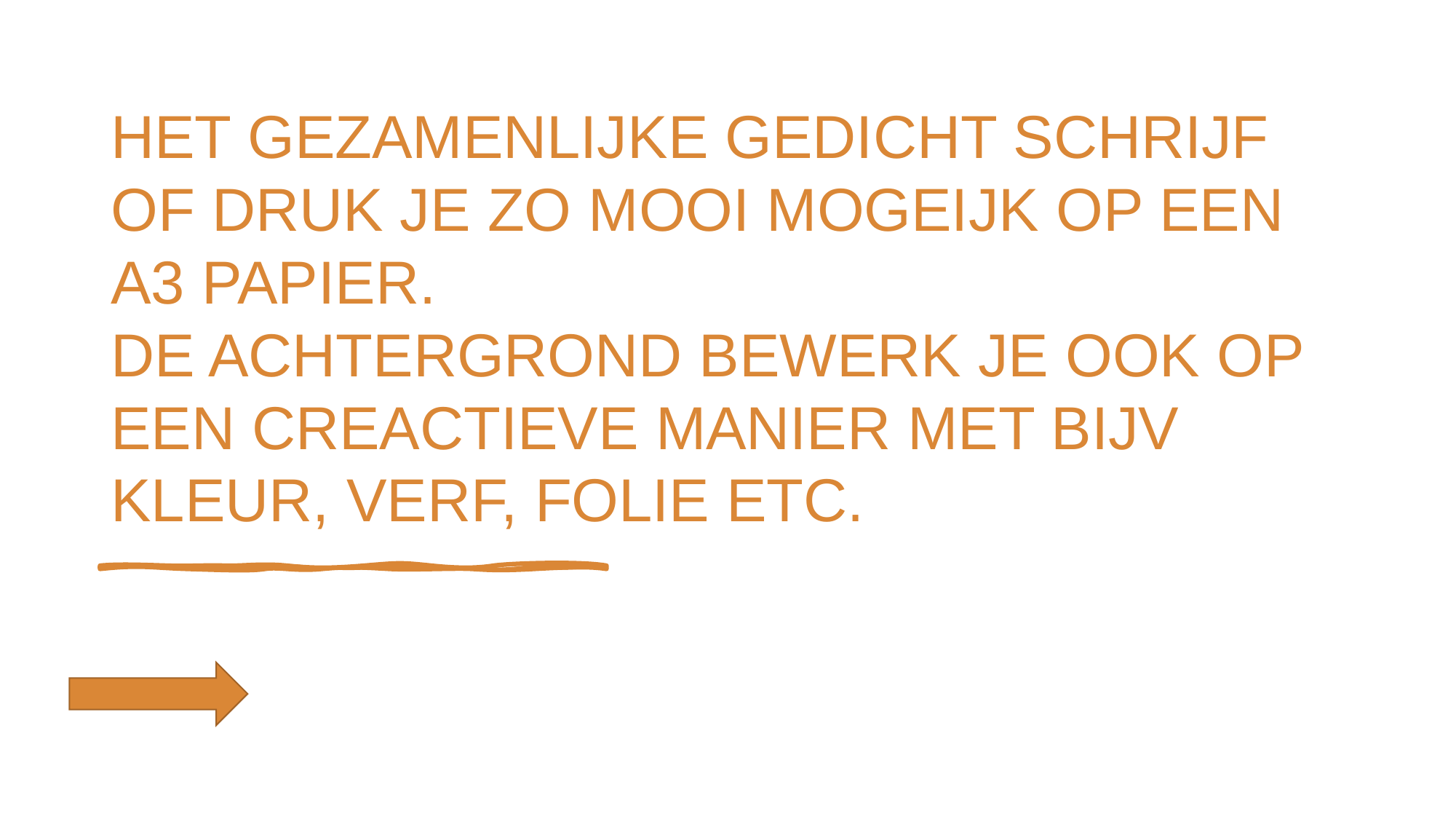

# HET GEZAMENLIJKE GEDICHT SCHRIJF OF DRUK JE ZO MOOI MOGEIJK OP EEN A3 PAPIER. DE ACHTERGROND BEWERK JE OOK OP EEN CREACTIEVE MANIER MET BIJV KLEUR, VERF, FOLIE ETC.

      PRESENTEREN AAN DE GROEP